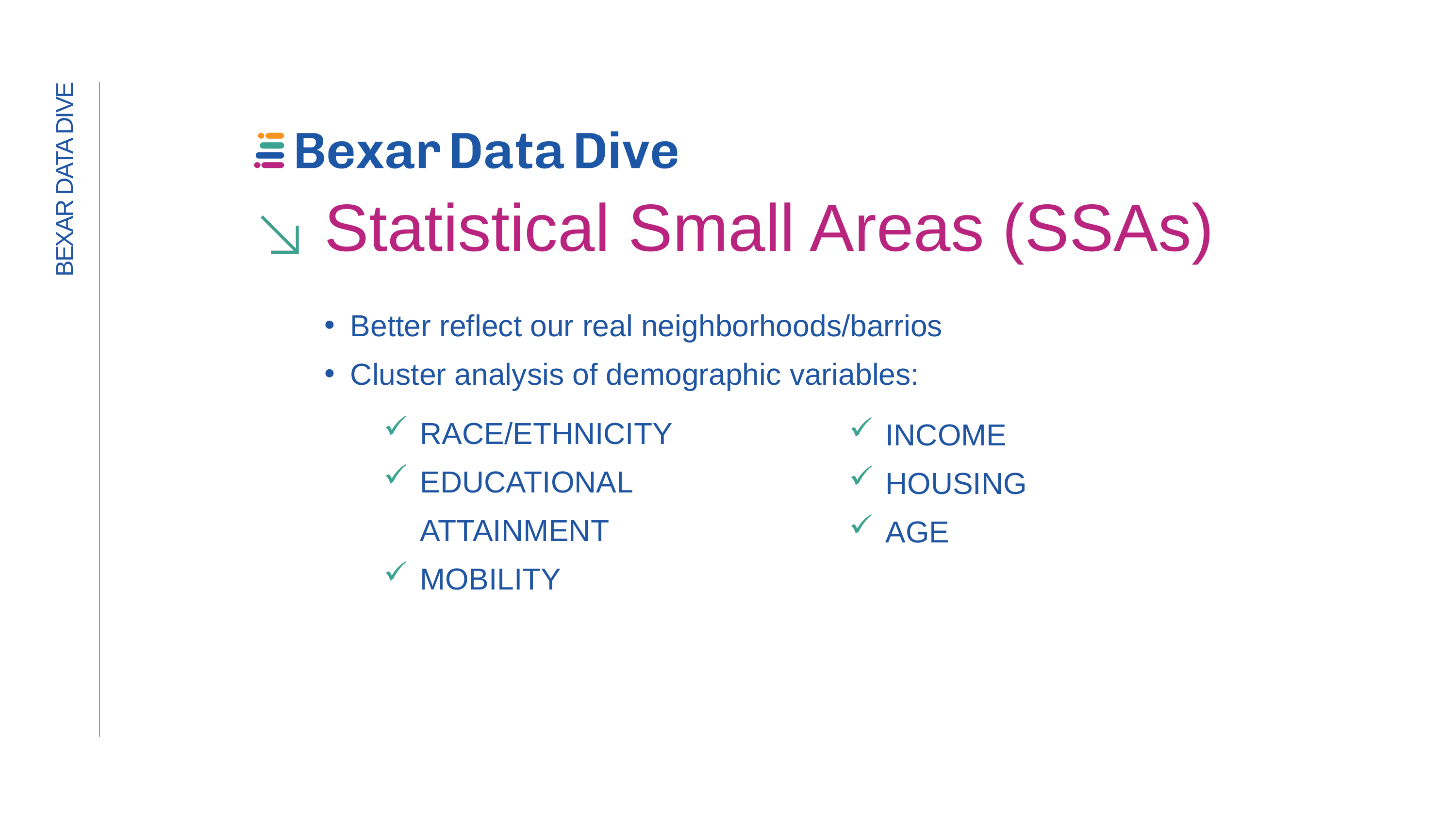

Statistical Small Areas (SSAs)
BEXAR DATA DIVE
Better reflect our real neighborhoods/barrios
Cluster analysis of demographic variables:
RACE/ETHNICITY
EDUCATIONAL ATTAINMENT
MOBILITY
INCOME
HOUSING
AGE